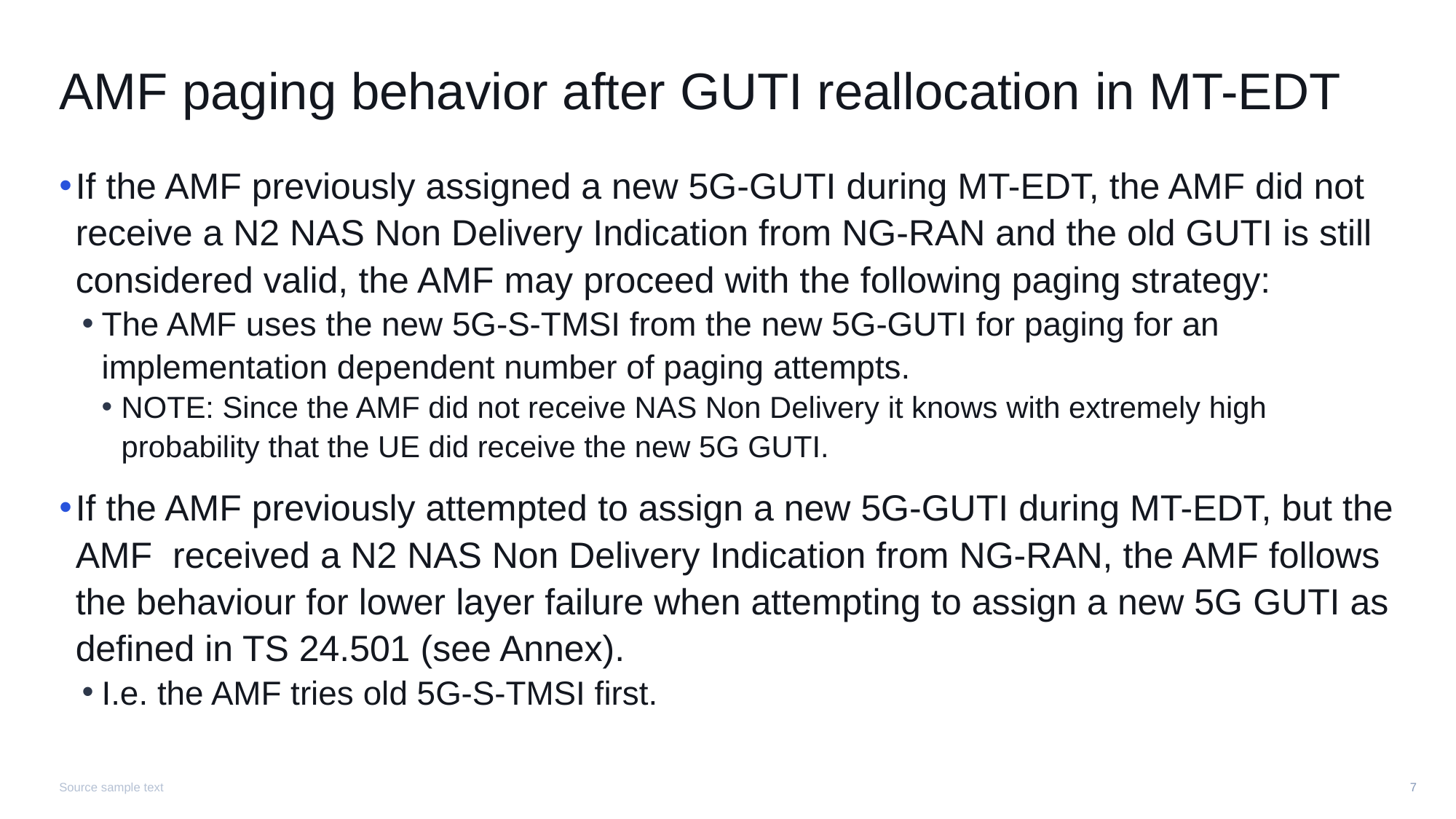

# AMF paging behavior after GUTI reallocation in MT-EDT
If the AMF previously assigned a new 5G-GUTI during MT-EDT, the AMF did not receive a N2 NAS Non Delivery Indication from NG-RAN and the old GUTI is still considered valid, the AMF may proceed with the following paging strategy:
The AMF uses the new 5G-S-TMSI from the new 5G-GUTI for paging for an implementation dependent number of paging attempts.
NOTE: Since the AMF did not receive NAS Non Delivery it knows with extremely high probability that the UE did receive the new 5G GUTI.
If the AMF previously attempted to assign a new 5G-GUTI during MT-EDT, but the AMF  received a N2 NAS Non Delivery Indication from NG-RAN, the AMF follows the behaviour for lower layer failure when attempting to assign a new 5G GUTI as defined in TS 24.501 (see Annex).
I.e. the AMF tries old 5G-S-TMSI first.
Source sample text